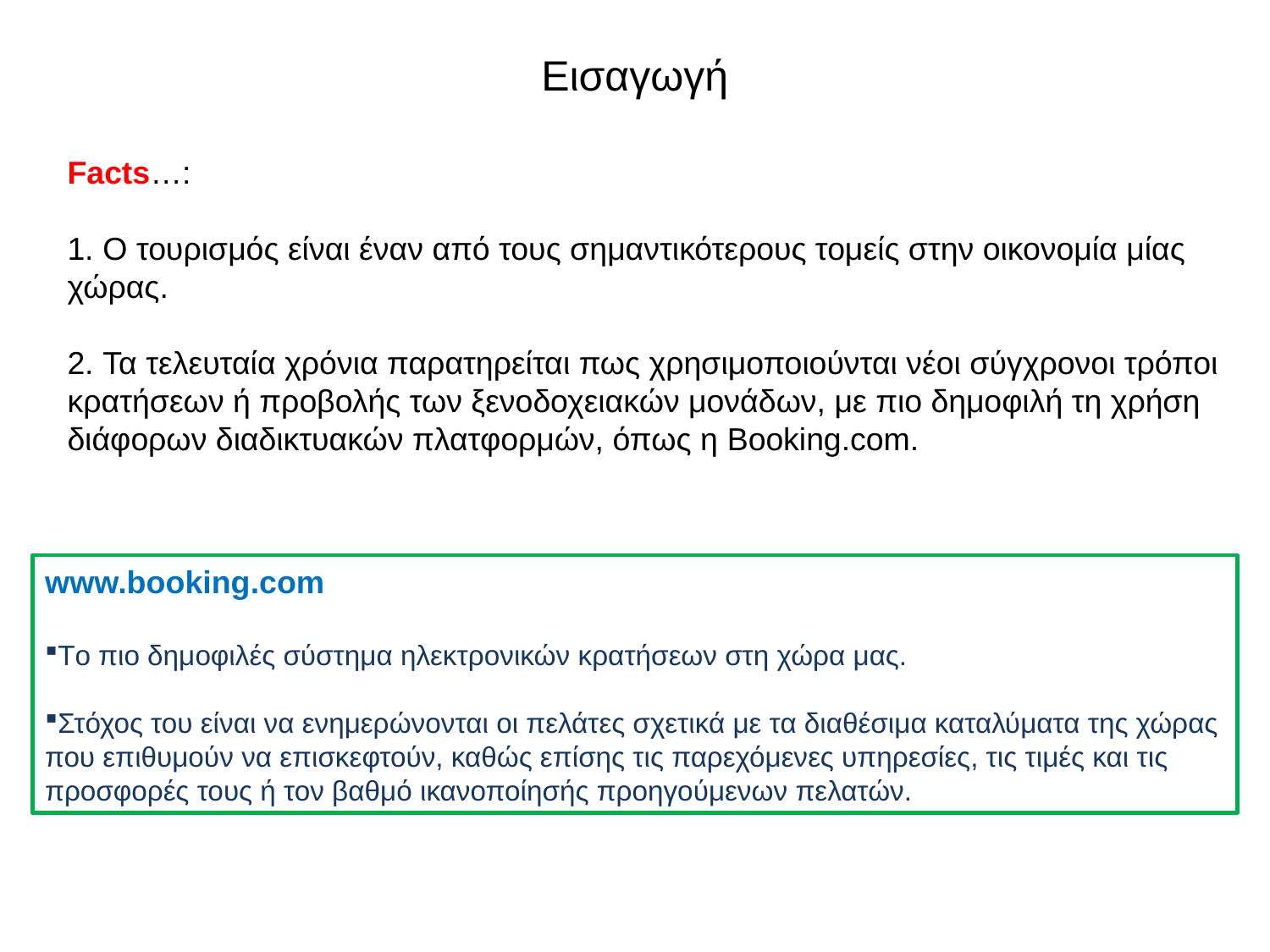

Εισαγωγή
Facts…:

1. Ο τουρισμός είναι έναν από τους σημαντικότερους τομείς στην οικονομία μίας χώρας.

2. Τα τελευταία χρόνια παρατηρείται πως χρησιμοποιούνται νέοι σύγχρονοι τρόποι κρατήσεων ή προβολής των ξενοδοχειακών μονάδων, με πιο δημοφιλή τη χρήση διάφορων διαδικτυακών πλατφορμών, όπως η Booking.com.
www.booking.com

Tο πιο δημοφιλές σύστημα ηλεκτρονικών κρατήσεων στη χώρα μας.

Στόχος του είναι να ενημερώνονται οι πελάτες σχετικά με τα διαθέσιμα καταλύματα της χώρας που επιθυμούν να επισκεφτούν, καθώς επίσης τις παρεχόμενες υπηρεσίες, τις τιμές και τις προσφορές τους ή τον βαθμό ικανοποίησής προηγούμενων πελατών.